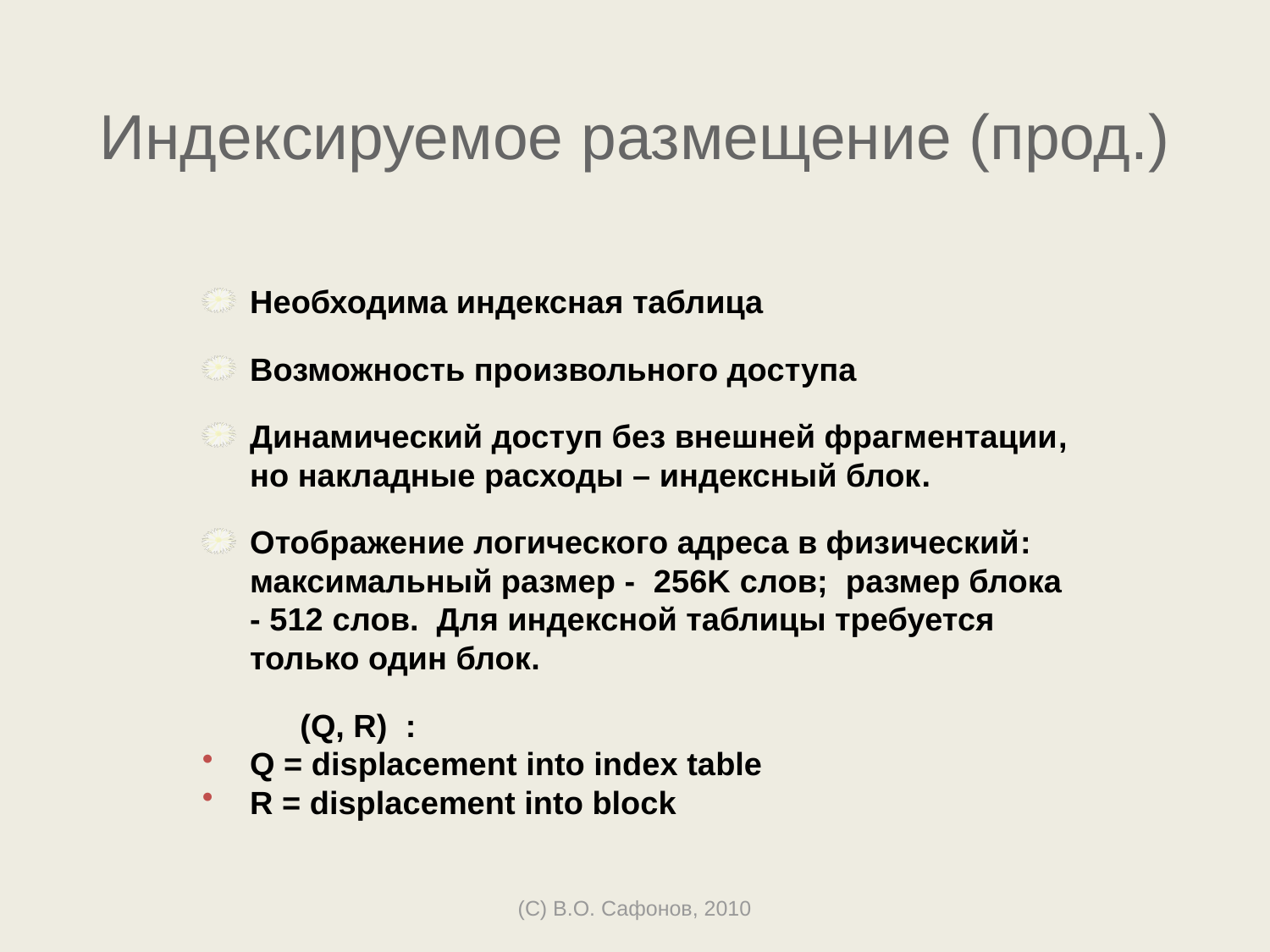

# Индексируемое размещение (прод.)
Необходима индексная таблица
Возможность произвольного доступа
Динамический доступ без внешней фрагментации, но накладные расходы – индексный блок.
Отображение логического адреса в физический:  максимальный размер -  256K слов;  размер блока - 512 слов.  Для индексной таблицы требуется только один блок.
           (Q, R)  :
Q = displacement into index table
R = displacement into block

(C) В.О. Сафонов, 2010